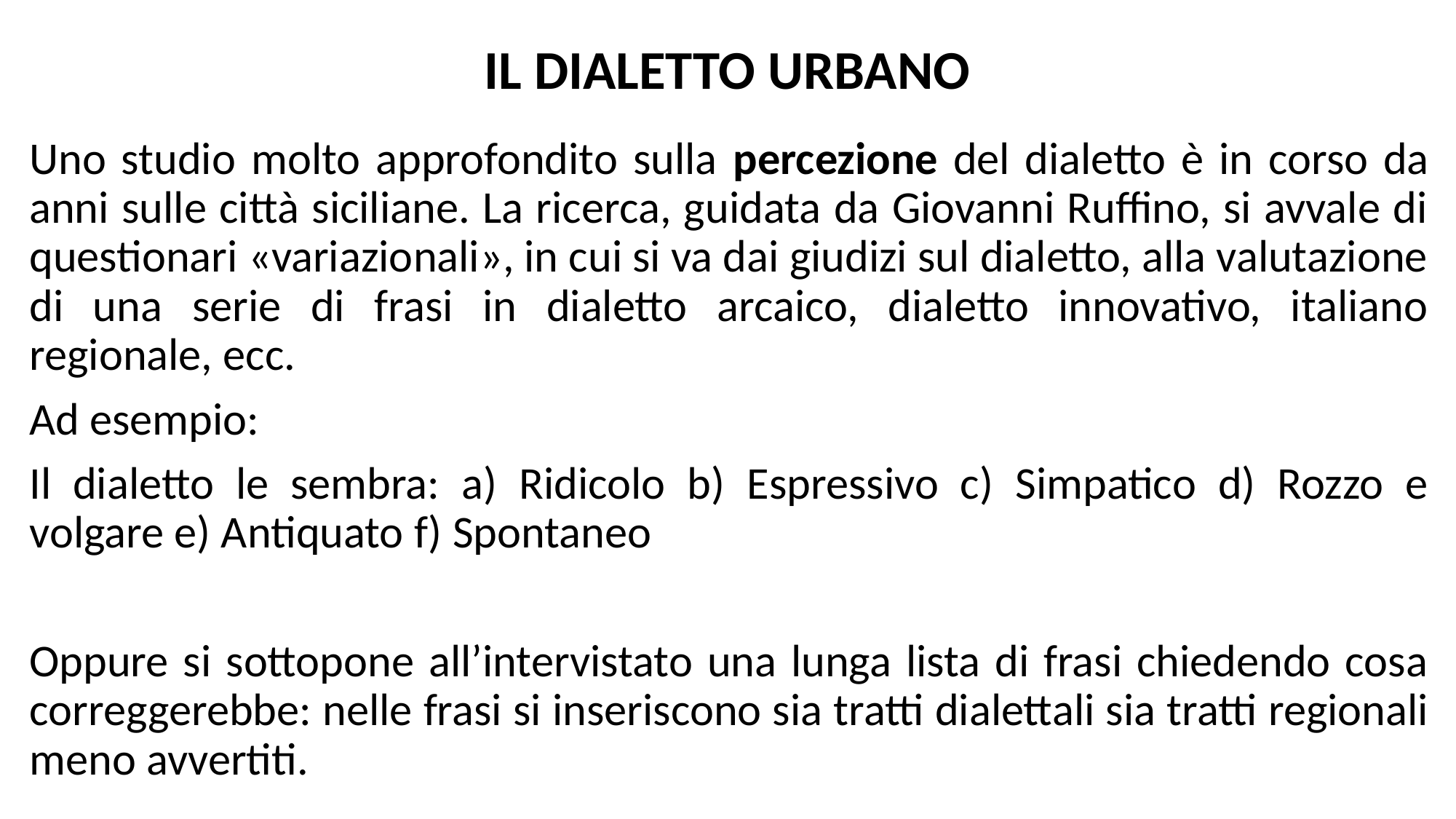

# IL DIALETTO URBANO
Uno studio molto approfondito sulla percezione del dialetto è in corso da anni sulle città siciliane. La ricerca, guidata da Giovanni Ruffino, si avvale di questionari «variazionali», in cui si va dai giudizi sul dialetto, alla valutazione di una serie di frasi in dialetto arcaico, dialetto innovativo, italiano regionale, ecc.
Ad esempio:
Il dialetto le sembra: a) Ridicolo b) Espressivo c) Simpatico d) Rozzo e volgare e) Antiquato f) Spontaneo

Oppure si sottopone all’intervistato una lunga lista di frasi chiedendo cosa correggerebbe: nelle frasi si inseriscono sia tratti dialettali sia tratti regionali meno avvertiti.